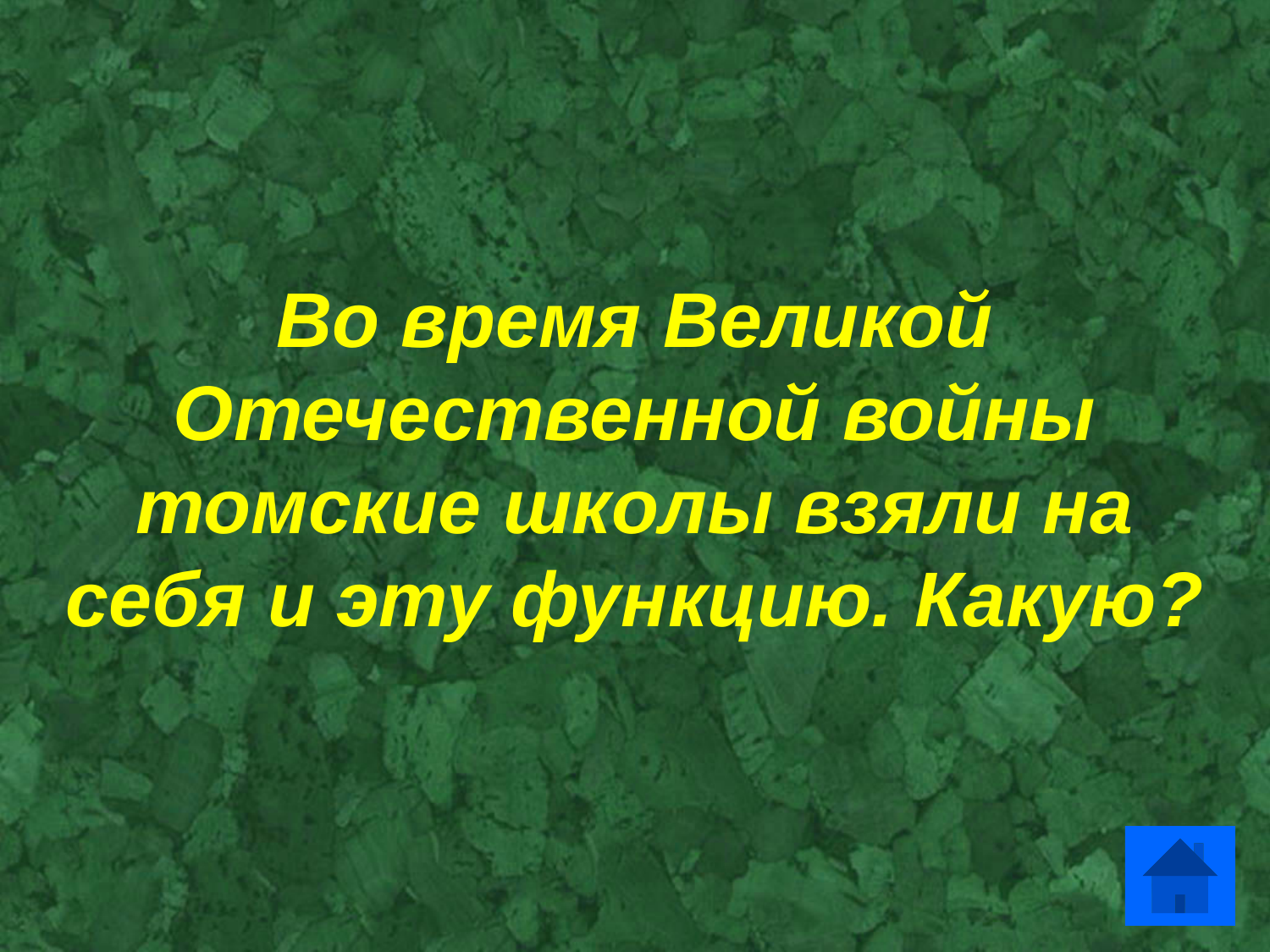

Во время Великой Отечественной войны томские школы взяли на себя и эту функцию. Какую?